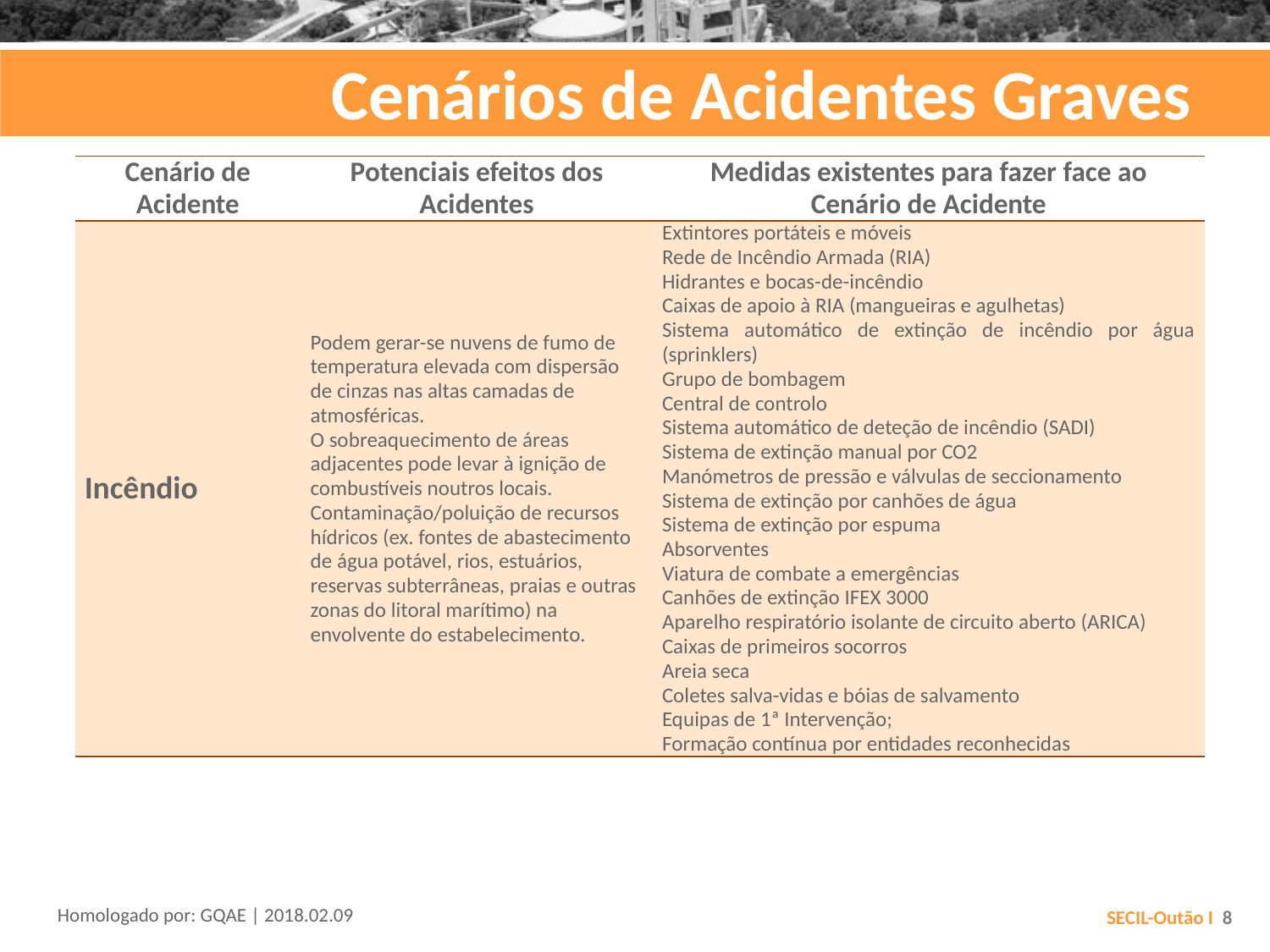

# Cenários de Acidentes Graves
| Cenário de Acidente | Potenciais efeitos dos Acidentes | Medidas existentes para fazer face ao Cenário de Acidente |
| --- | --- | --- |
| Incêndio | Podem gerar-se nuvens de fumo de temperatura elevada com dispersão de cinzas nas altas camadas de atmosféricas. O sobreaquecimento de áreas adjacentes pode levar à ignição de combustíveis noutros locais. Contaminação/poluição de recursos hídricos (ex. fontes de abastecimento de água potável, rios, estuários, reservas subterrâneas, praias e outras zonas do litoral marítimo) na envolvente do estabelecimento. | Extintores portáteis e móveis Rede de Incêndio Armada (RIA) Hidrantes e bocas-de-incêndio Caixas de apoio à RIA (mangueiras e agulhetas) Sistema automático de extinção de incêndio por água (sprinklers) Grupo de bombagem Central de controlo Sistema automático de deteção de incêndio (SADI) Sistema de extinção manual por CO2 Manómetros de pressão e válvulas de seccionamento Sistema de extinção por canhões de água Sistema de extinção por espuma Absorventes Viatura de combate a emergências Canhões de extinção IFEX 3000 Aparelho respiratório isolante de circuito aberto (ARICA) Caixas de primeiros socorros Areia seca Coletes salva-vidas e bóias de salvamento Equipas de 1ª Intervenção; Formação contínua por entidades reconhecidas |
Homologado por: GQAE | 2018.02.09
SECIL-Outão I  8